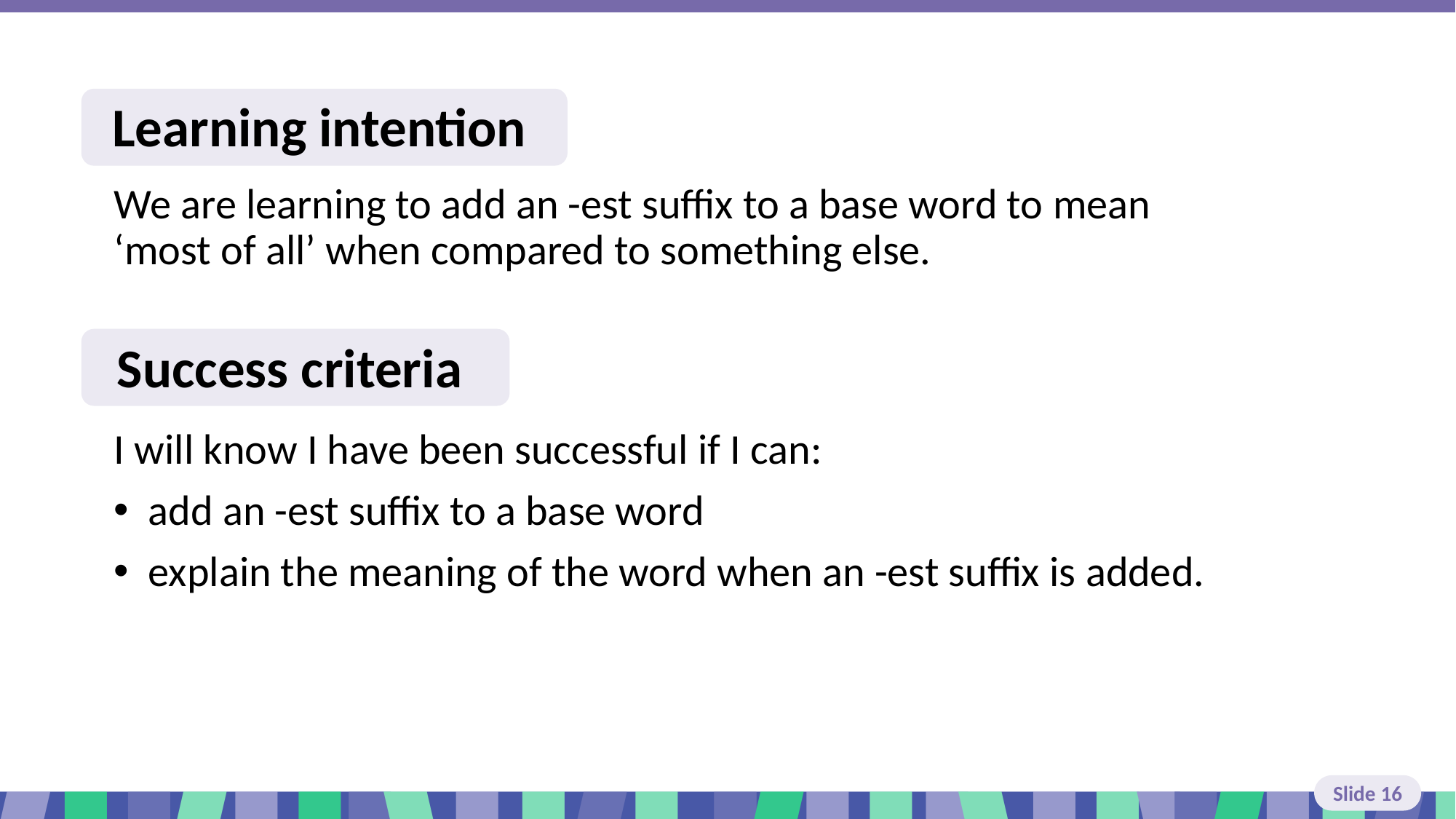

# Slide 16 Learning intention and success criteria
We are learning to add an -est suffix to a base word to mean ‘most of all’ when compared to something else.
I will know I have been successful if I can:
add an -est suffix to a base word
explain the meaning of the word when an -est suffix is added.